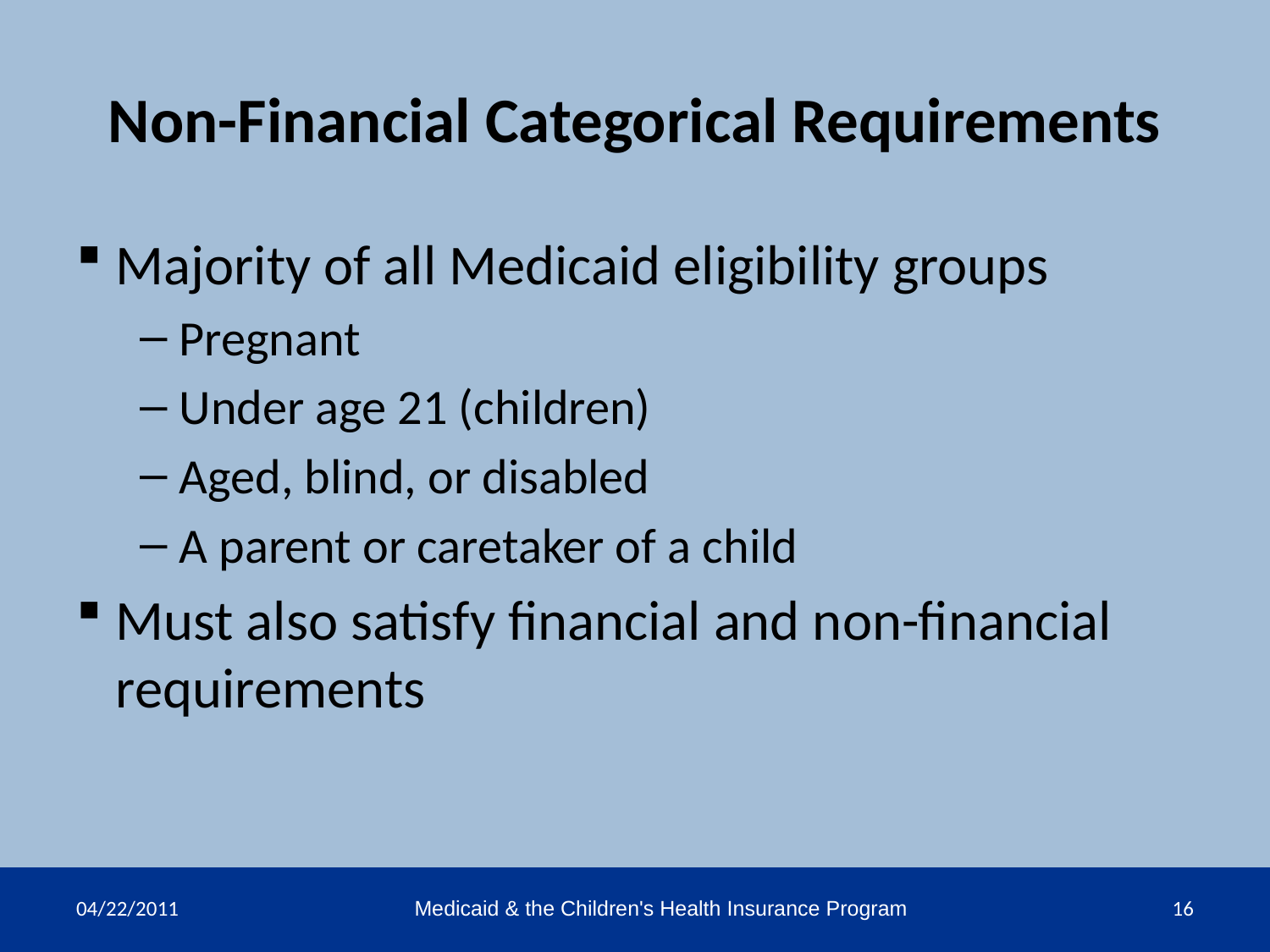

# Non-Financial Categorical Requirements
Majority of all Medicaid eligibility groups
Pregnant
Under age 21 (children)
Aged, blind, or disabled
A parent or caretaker of a child
Must also satisfy financial and non-financial requirements

04/22/2011
Medicaid & the Children's Health Insurance Program
16